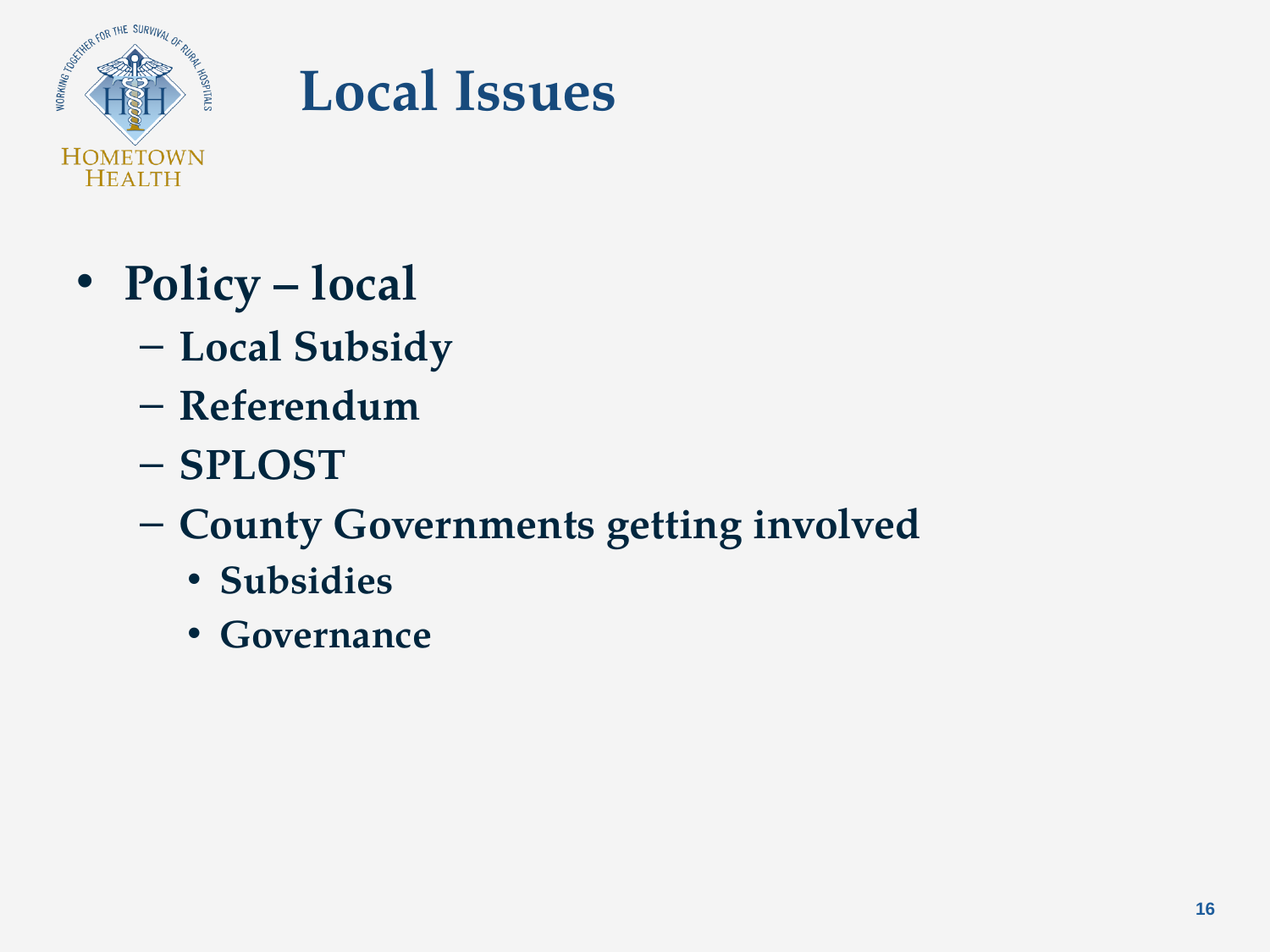

# Local Issues
Policy – local
Local Subsidy
Referendum
SPLOST
County Governments getting involved
Subsidies
Governance
16